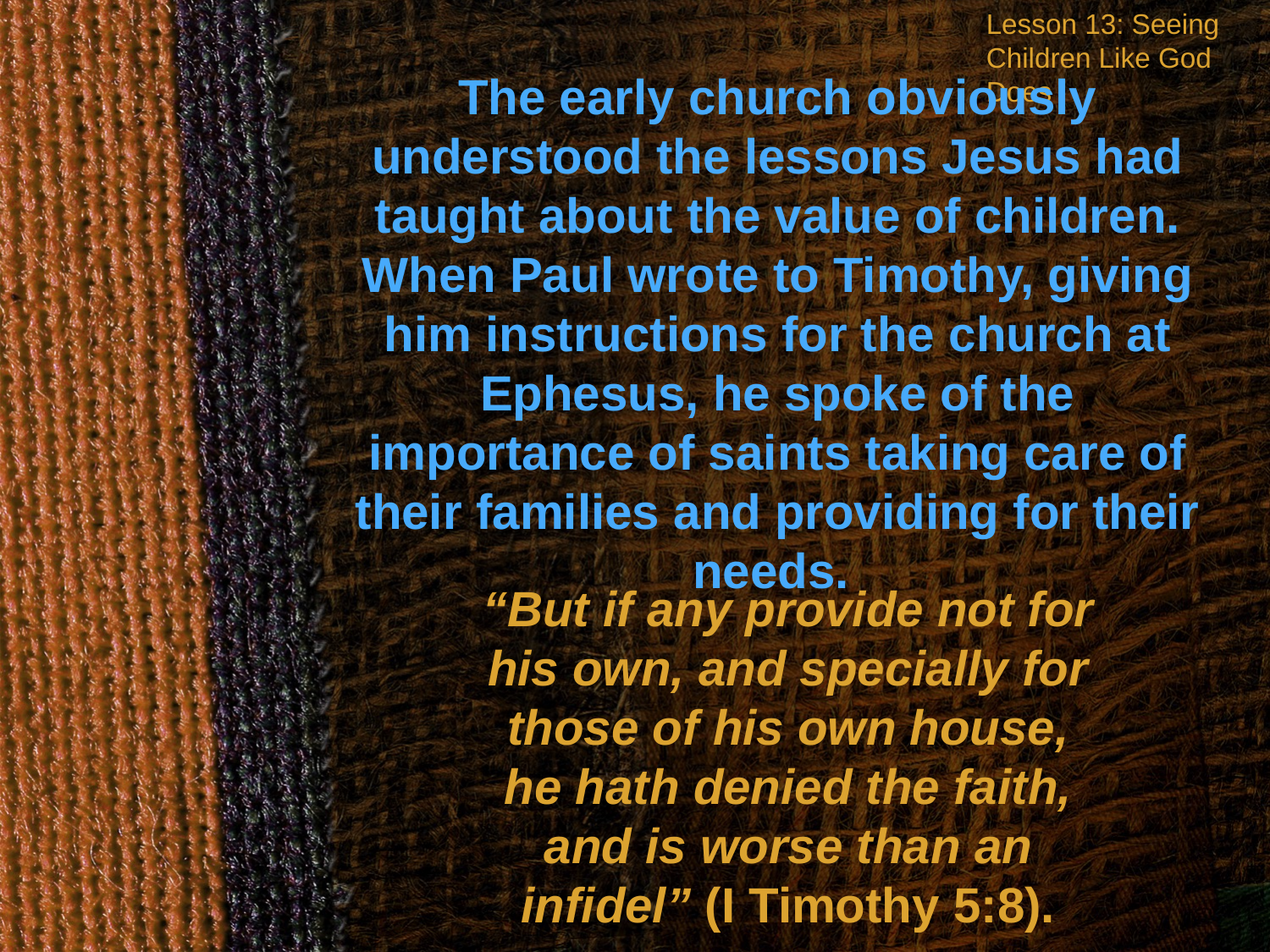

Lesson 13: Seeing Children Like God Does
The early church obviously understood the lessons Jesus had taught about the value of children. When Paul wrote to Timothy, giving him instructions for the church at Ephesus, he spoke of the importance of saints taking care of their families and providing for their needs.
“But if any provide not for his own, and specially for those of his own house, he hath denied the faith, and is worse than an infidel” (I Timothy 5:8).